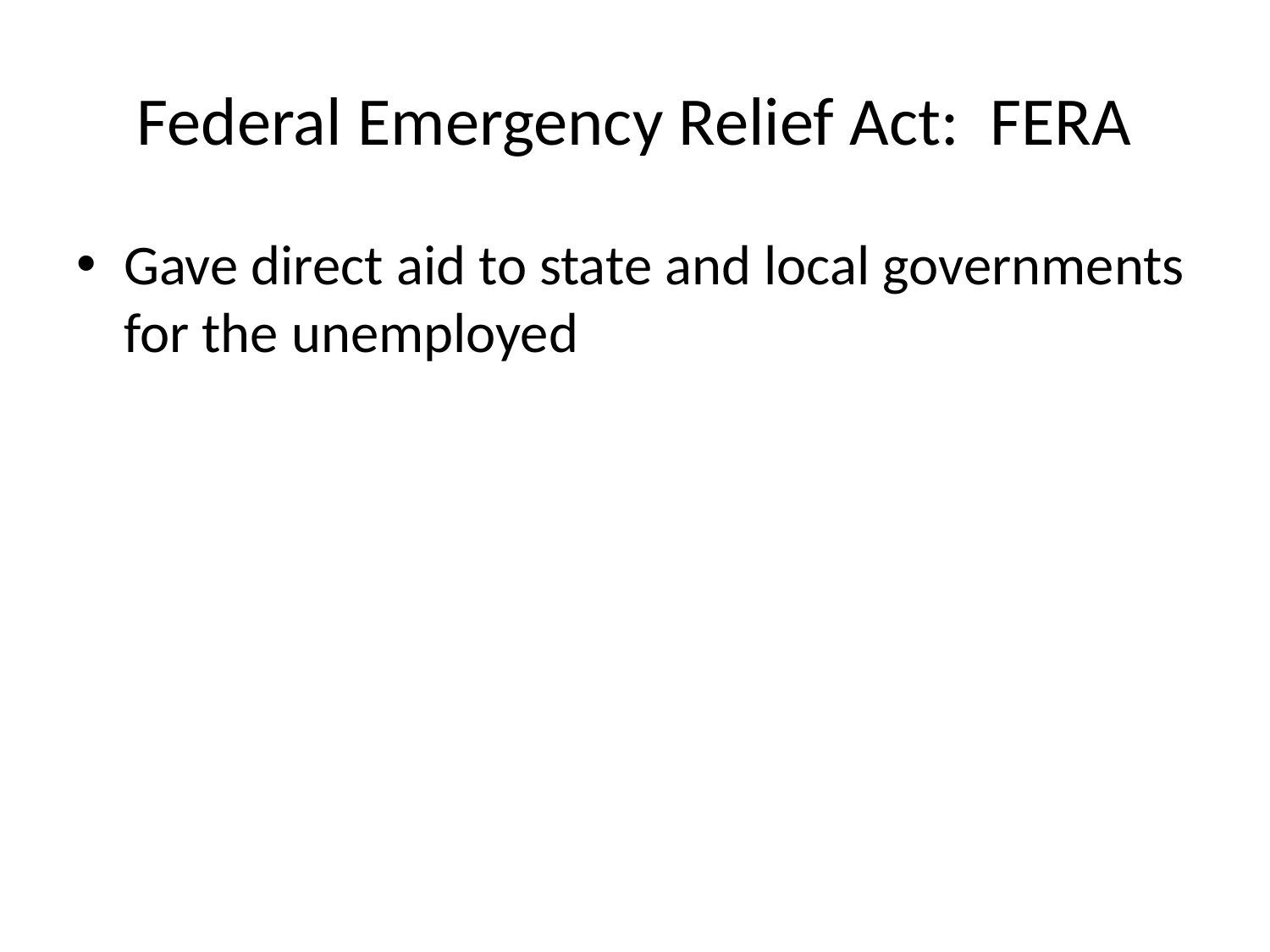

# Federal Emergency Relief Act:  FERA
Gave direct aid to state and local governments for the unemployed